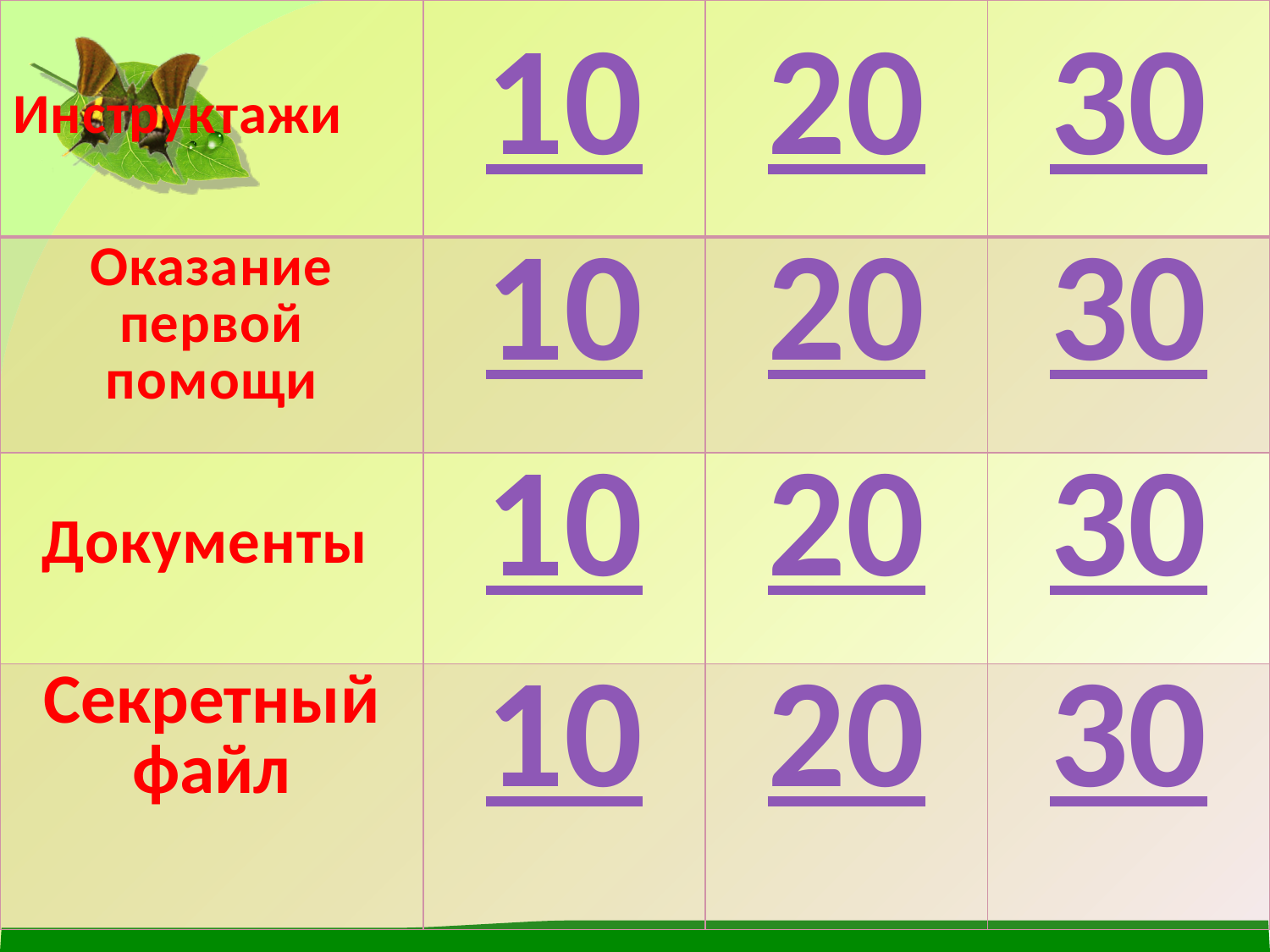

| Инструктажи | 10 | 20 | 30 |
| --- | --- | --- | --- |
| Оказание первой помощи | 10 | 20 | 30 |
| Документы | 10 | 20 | 30 |
| Секретный файл | 10 | 20 | 30 |